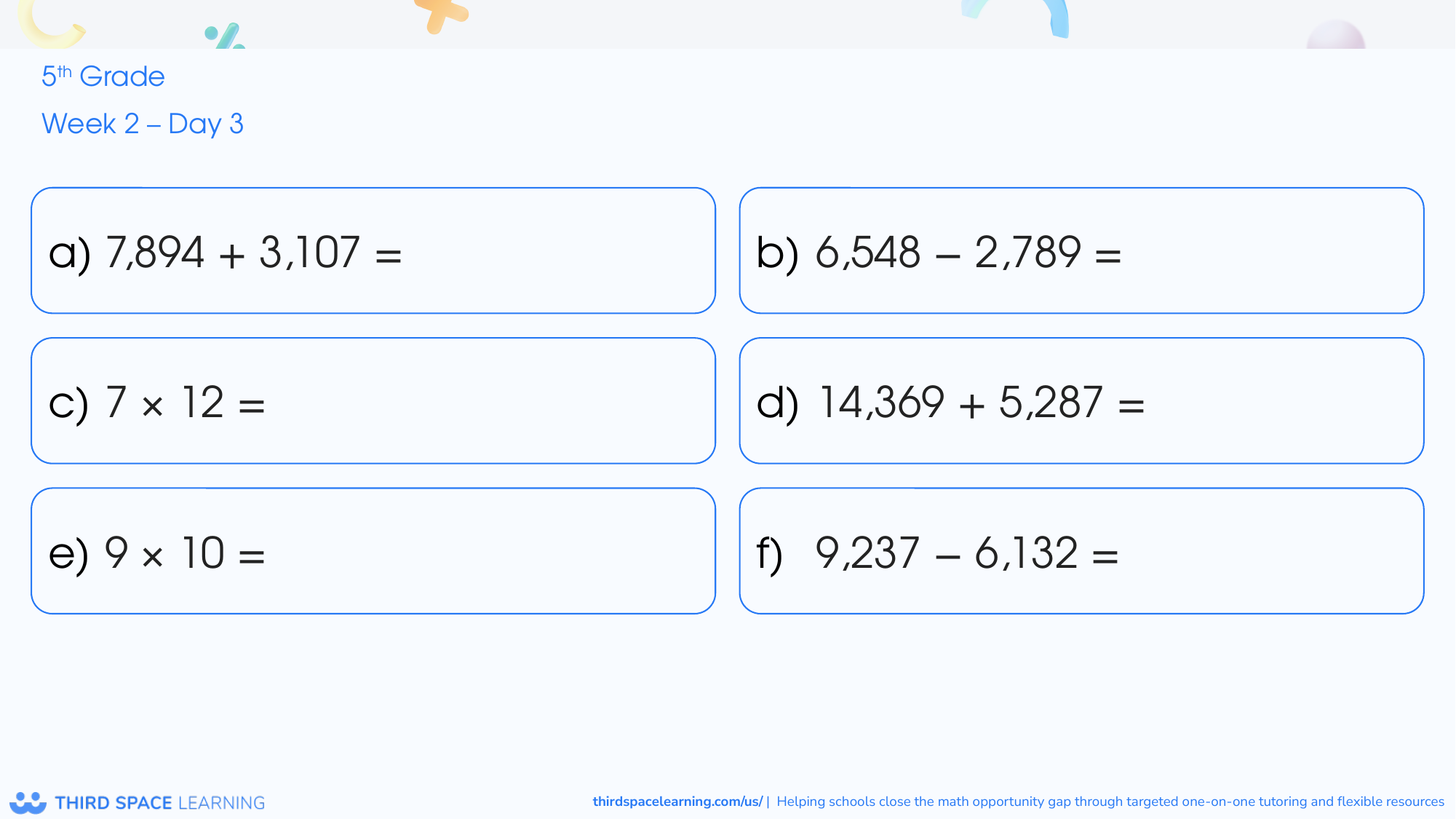

5th Grade
Week 2 – Day 3
7,894 + 3,107 =
6,548 − 2,789 =
7 × 12 =
14,369 + 5,287 =
9 × 10 =
9,237 − 6,132 =